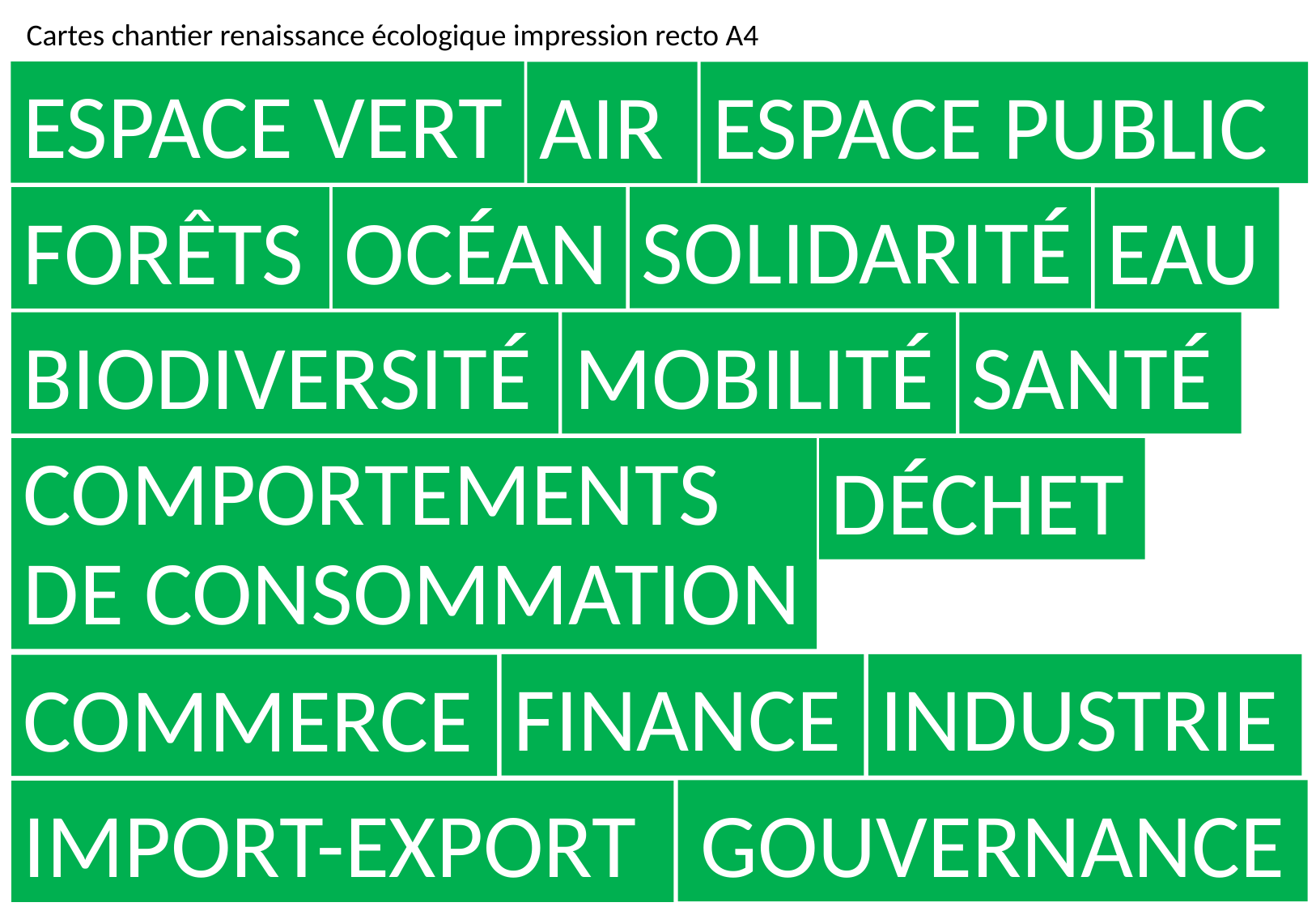

Cartes chantier renaissance écologique impression recto A4
ESPACE VERT
AIR
ESPACE PUBLIC
SOLIDARITÉ
FORÊTS
OCÉAN
EAU
BIODIVERSITÉ
MOBILITÉ
SANTÉ
COMPORTEMENTS DE CONSOMMATION
DÉCHET
FINANCE
INDUSTRIE
COMMERCE
GOUVERNANCE
IMPORT-EXPORT